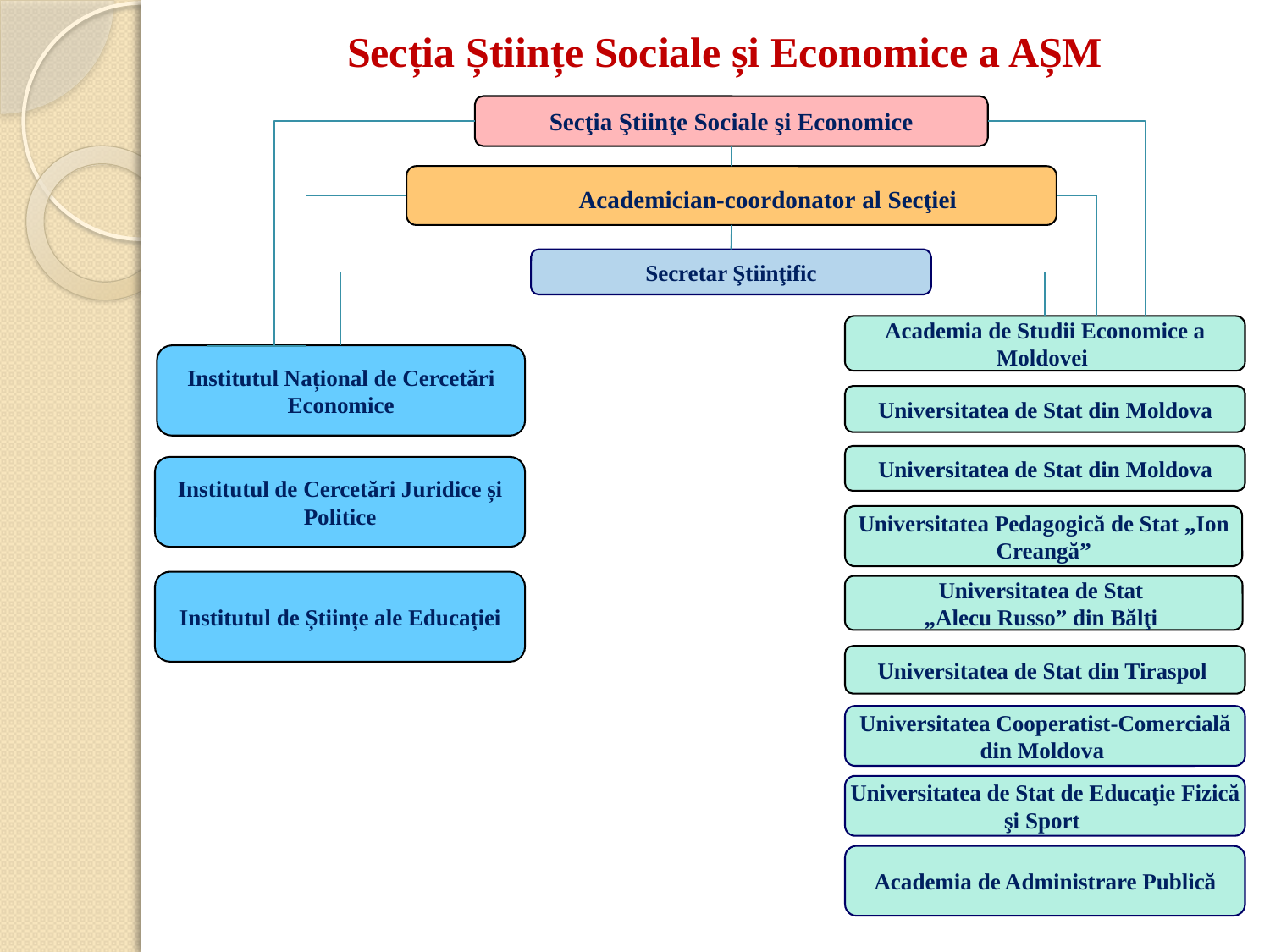

# Secția Științe Sociale și Economice a AȘM
Secţia Ştiinţe Sociale şi Economice
         Academician-coordonator al Secţiei

Secretar Ştiinţific
Academia de Studii Economice a Moldovei
Institutul Național de Cercetări Economice
Universitatea de Stat din Moldova
Universitatea de Stat din Moldova
Institutul de Cercetări Juridice și Politice
Universitatea Pedagogică de Stat „Ion Creangă”
Institutul de Științe ale Educației
Universitatea de Stat
„Alecu Russo” din Bălţi
Universitatea de Stat din Tiraspol
Universitatea Cooperatist-Comercială din Moldova
Universitatea de Stat de Educaţie Fizică şi Sport
Academia de Administrare Publică